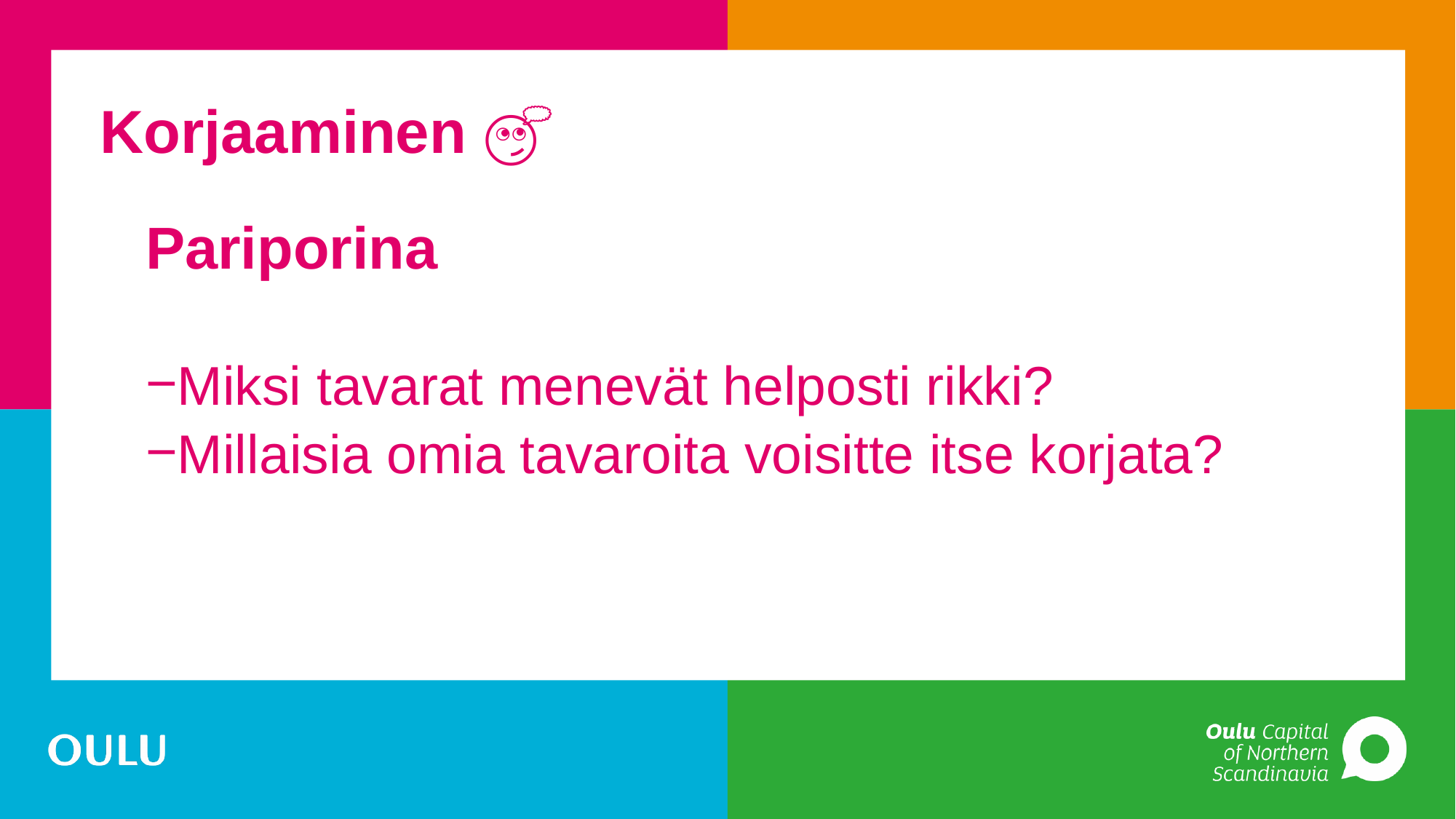

# Korjaaminen 🤔
Pariporina
Miksi tavarat menevät helposti rikki?
Millaisia omia tavaroita voisitte itse korjata?